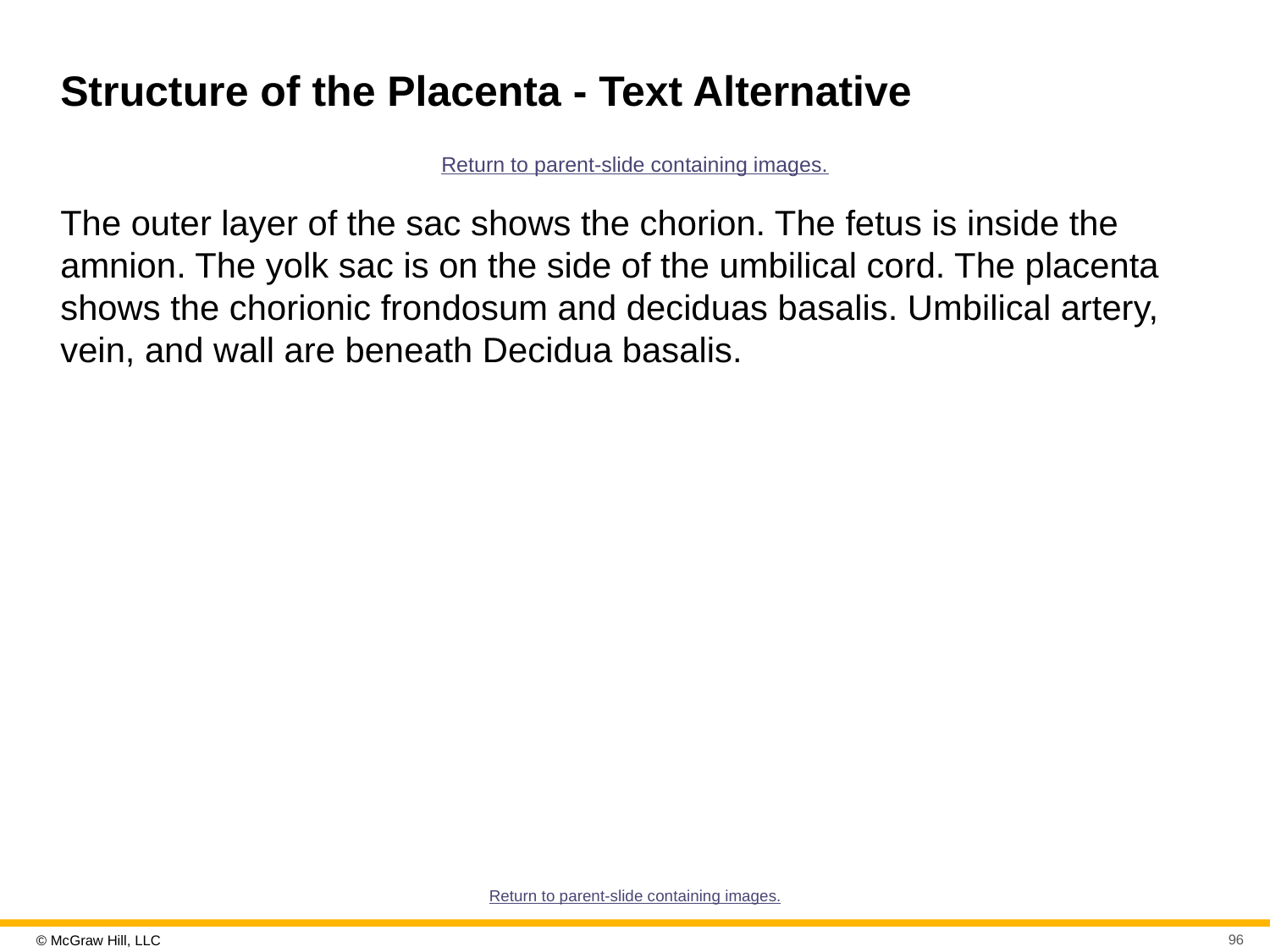

# Structure of the Placenta - Text Alternative
Return to parent-slide containing images.
The outer layer of the sac shows the chorion. The fetus is inside the amnion. The yolk sac is on the side of the umbilical cord. The placenta shows the chorionic frondosum and deciduas basalis. Umbilical artery, vein, and wall are beneath Decidua basalis.
Return to parent-slide containing images.
96